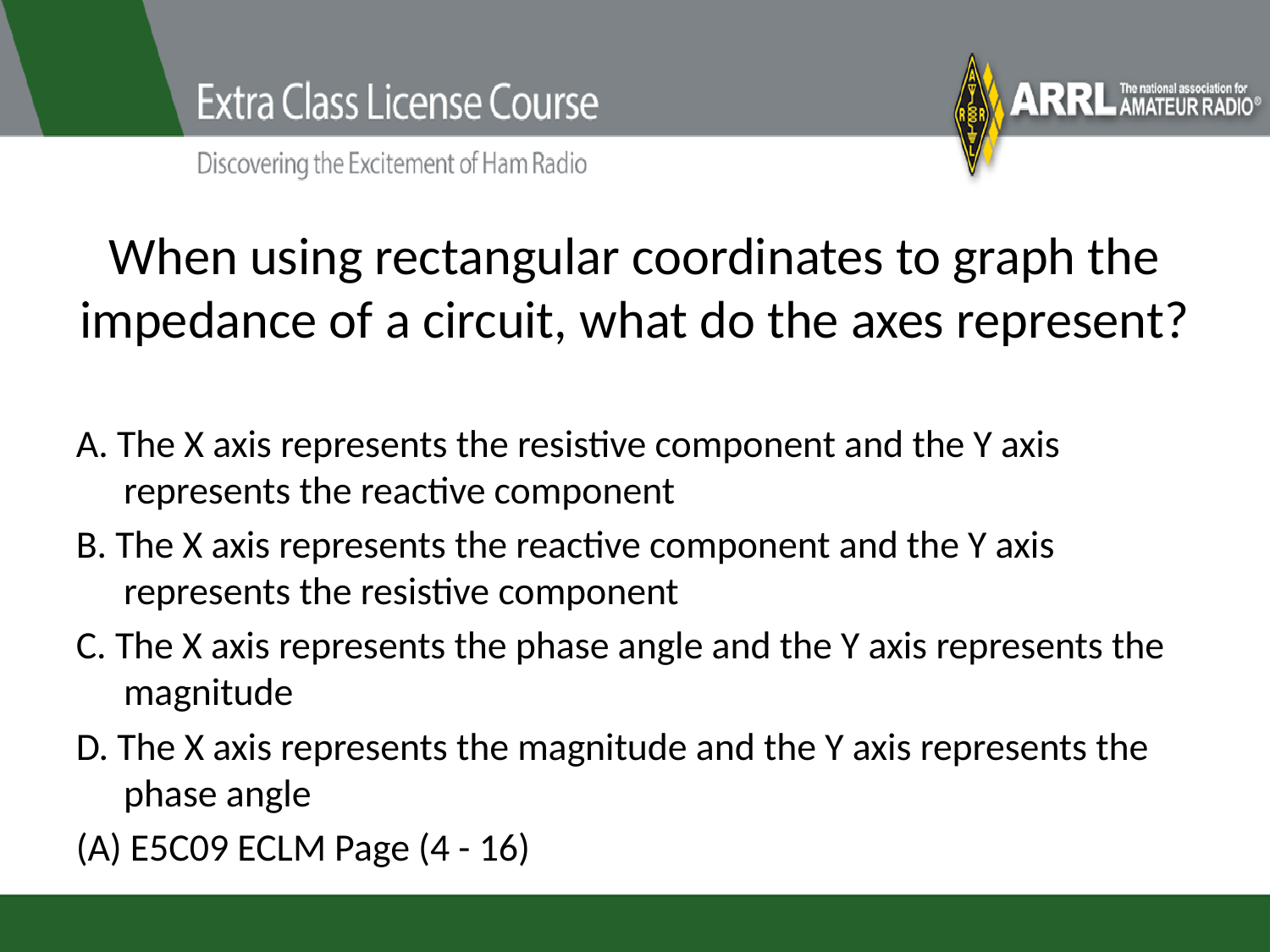

# When using rectangular coordinates to graph the impedance of a circuit, what do the axes represent?
A. The X axis represents the resistive component and the Y axis represents the reactive component
B. The X axis represents the reactive component and the Y axis represents the resistive component
C. The X axis represents the phase angle and the Y axis represents the magnitude
D. The X axis represents the magnitude and the Y axis represents the phase angle
(A) E5C09 ECLM Page (4 - 16)